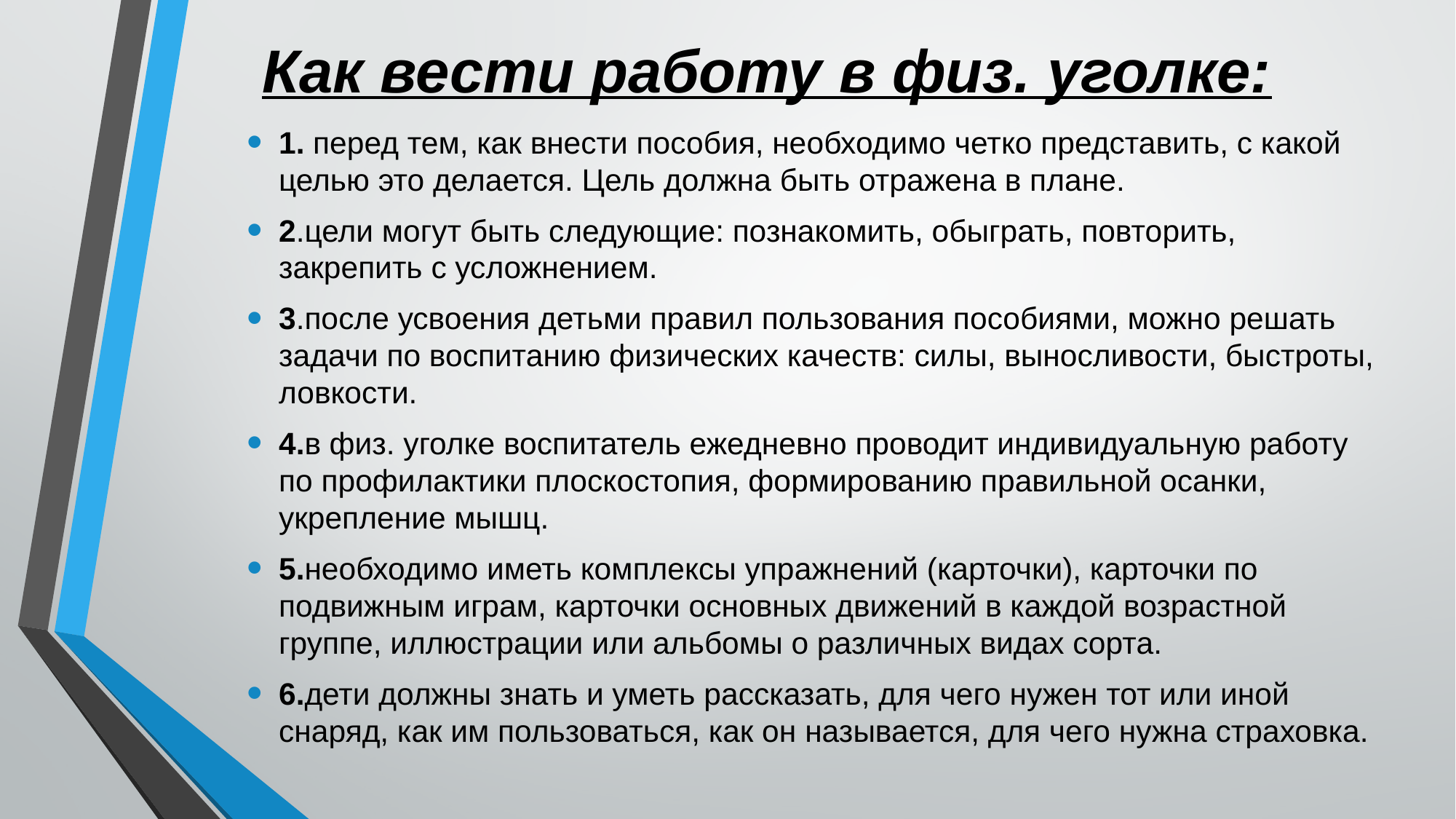

# Как вести работу в физ. уголке:
1. перед тем, как внести пособия, необходимо четко представить, с какой целью это делается. Цель должна быть отражена в плане.
2.цели могут быть следующие: познакомить, обыграть, повторить, закрепить с усложнением.
3.после усвоения детьми правил пользования пособиями, можно решать задачи по воспитанию физических качеств: силы, выносливости, быстроты, ловкости.
4.в физ. уголке воспитатель ежедневно проводит индивидуальную работу по профилактики плоскостопия, формированию правильной осанки, укрепление мышц.
5.необходимо иметь комплексы упражнений (карточки), карточки по подвижным играм, карточки основных движений в каждой возрастной группе, иллюстрации или альбомы о различных видах сорта.
6.дети должны знать и уметь рассказать, для чего нужен тот или иной снаряд, как им пользоваться, как он называется, для чего нужна страховка.